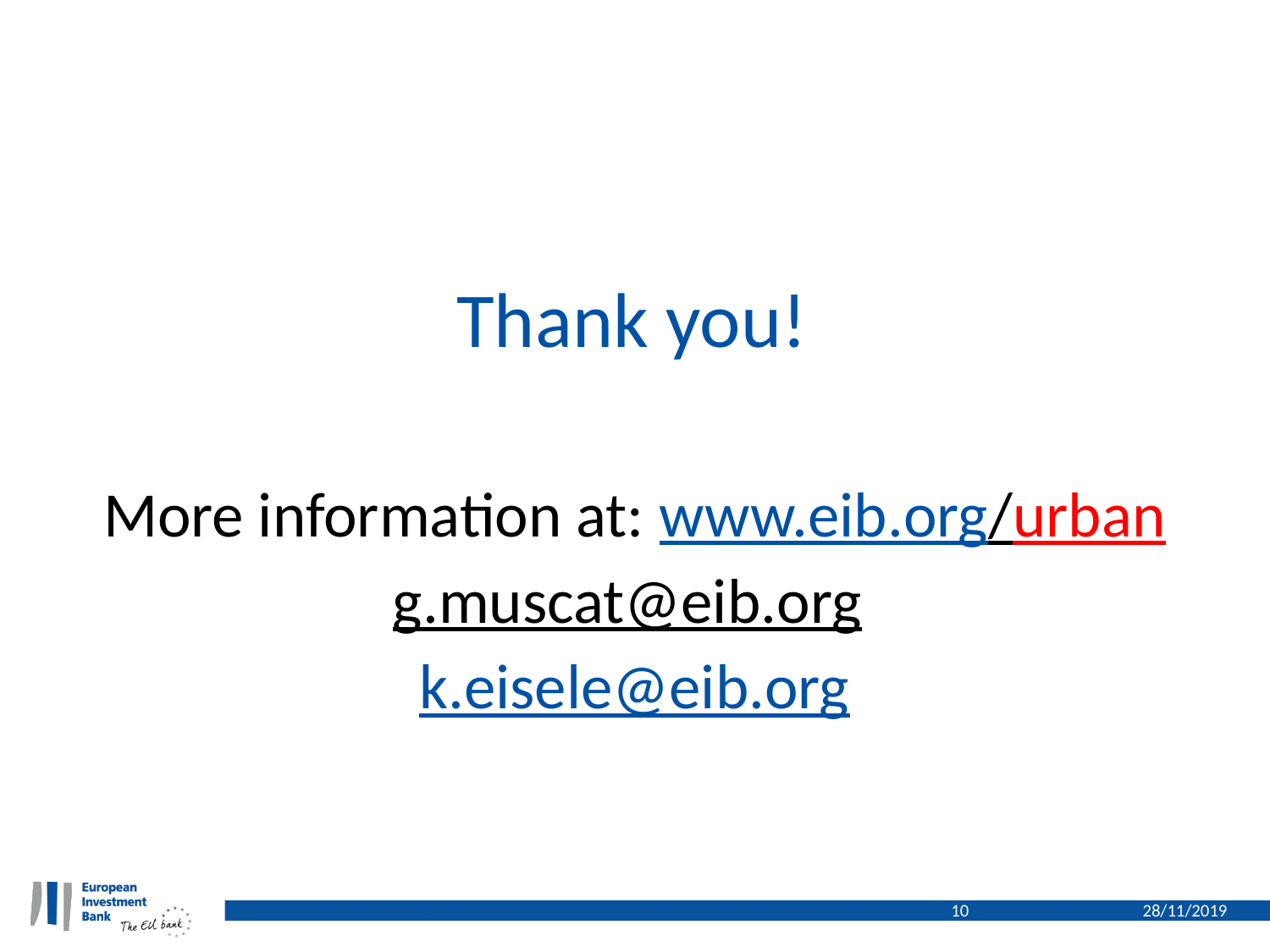

# Thank you!
More information at: www.eib.org/urban
g.muscat@eib.org
k.eisele@eib.org

10
28/11/2019